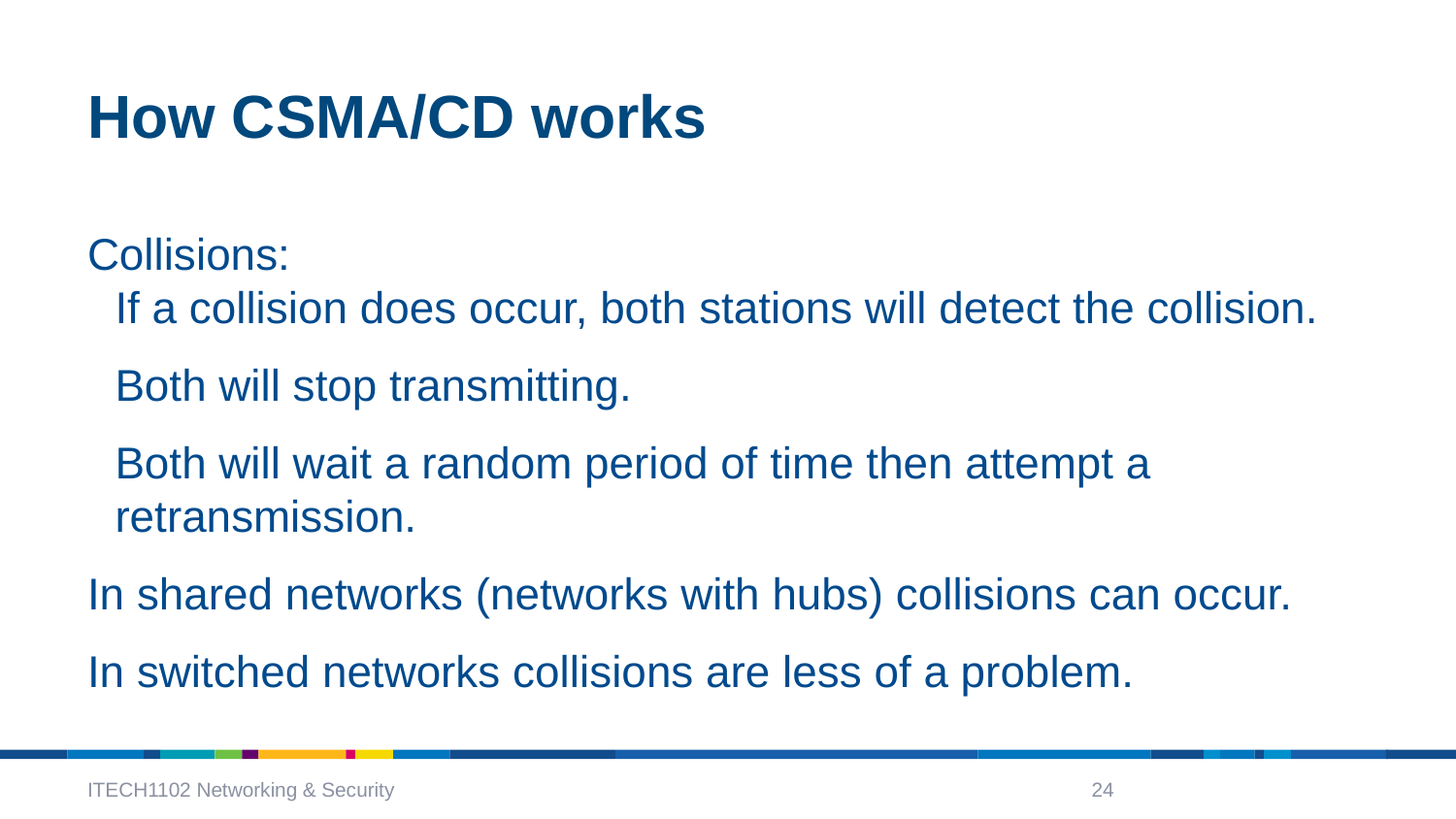

# How CSMA/CD works
Collisions:
If a collision does occur, both stations will detect the collision.
Both will stop transmitting.
Both will wait a random period of time then attempt a retransmission.
In shared networks (networks with hubs) collisions can occur.
In switched networks collisions are less of a problem.

ITECH1102 Networking & Security
24